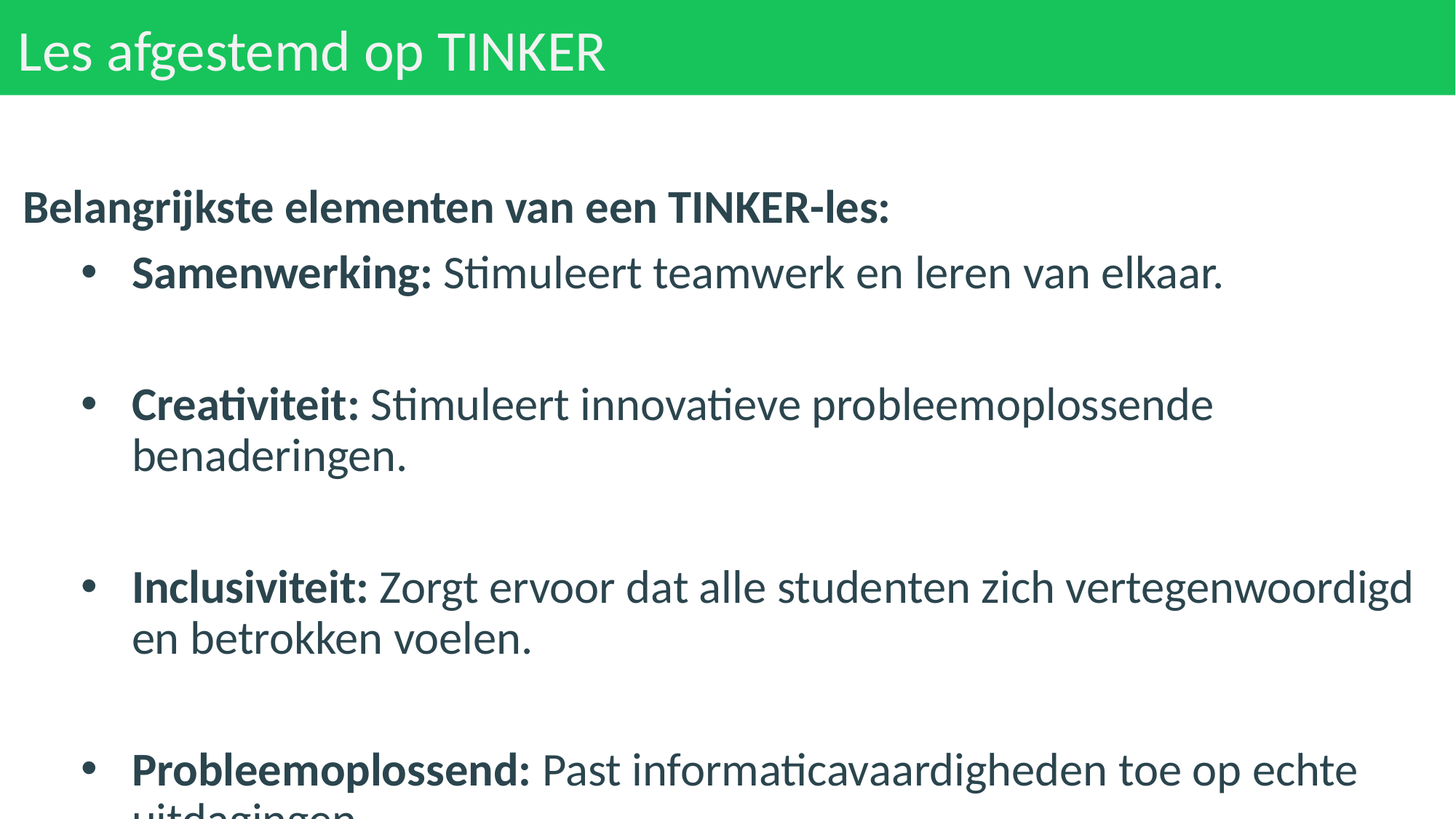

# Les afgestemd op TINKER

Belangrijkste elementen van een TINKER-les:
Samenwerking: Stimuleert teamwerk en leren van elkaar.

Creativiteit: Stimuleert innovatieve probleemoplossende benaderingen.

Inclusiviteit: Zorgt ervoor dat alle studenten zich vertegenwoordigd en betrokken voelen.

Probleemoplossend: Past informaticavaardigheden toe op echte uitdagingen.